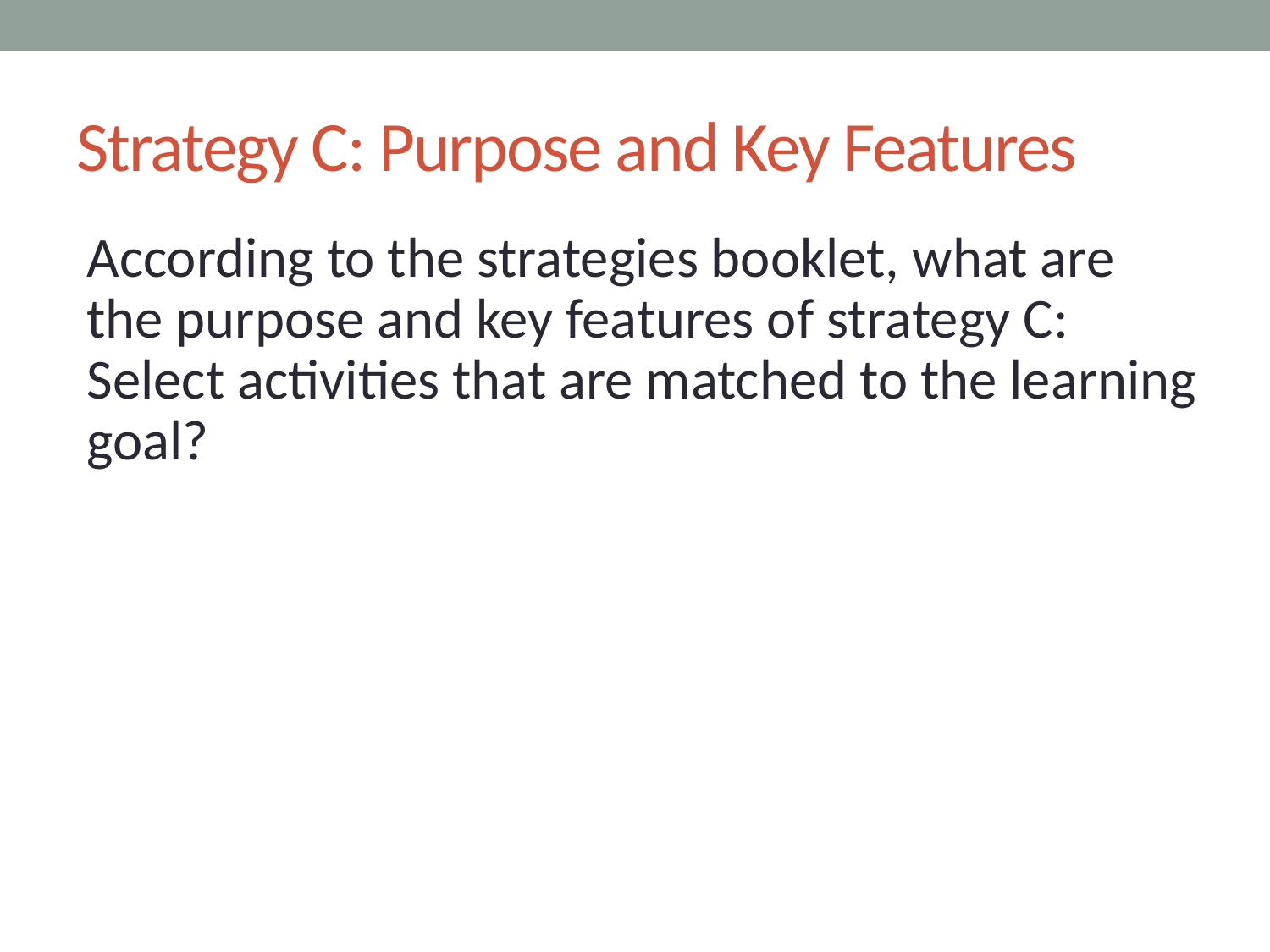

# Strategy C: Purpose and Key Features
According to the strategies booklet, what are the purpose and key features of strategy C: Select activities that are matched to the learning goal?